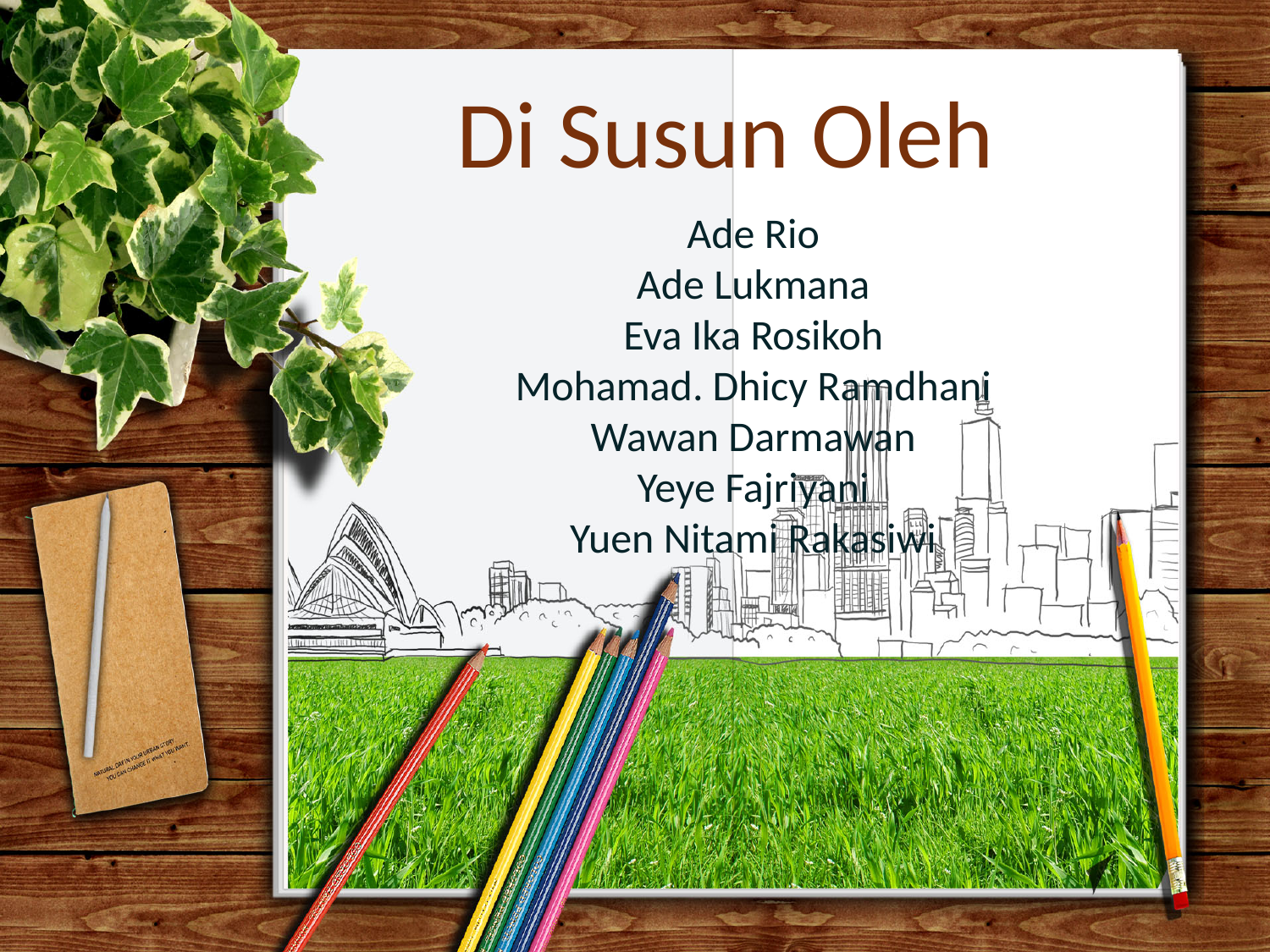

Di Susun Oleh
Ade Rio
Ade Lukmana
Eva Ika Rosikoh
Mohamad. Dhicy Ramdhani
Wawan Darmawan
Yeye Fajriyani
Yuen Nitami Rakasiwi